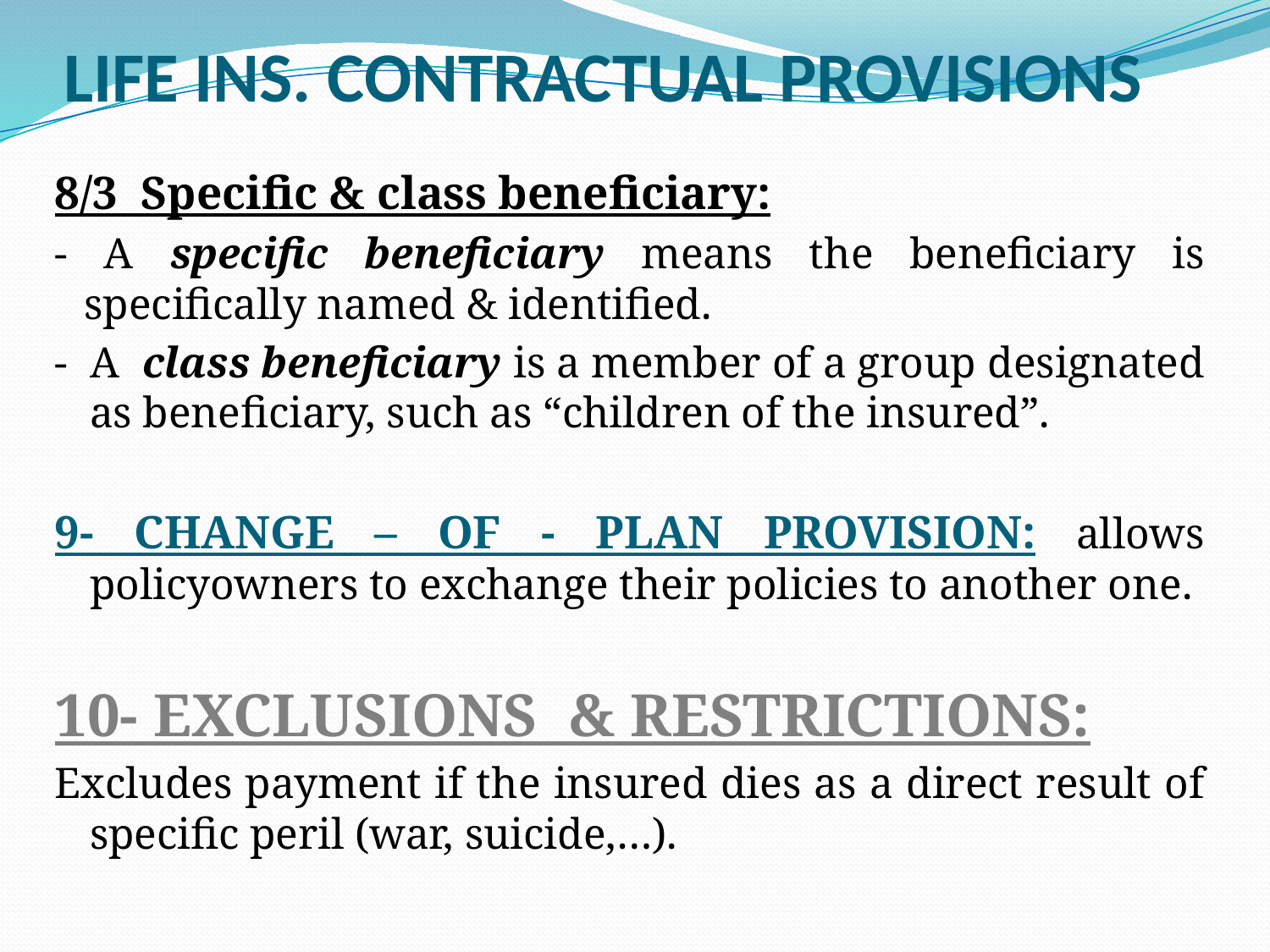

# LIFE INS. CONTRACTUAL PROVISIONS
8/3  Specific & class beneficiary:
- A specific beneficiary means the beneficiary is specifically named & identified.
-  A  class beneficiary is a member of a group designated as beneficiary, such as “children of the insured”.

9- CHANGE – OF - PLAN PROVISION: allows policyowners to exchange their policies to another one.

10- EXCLUSIONS  & RESTRICTIONS:
Excludes payment if the insured dies as a direct result of specific peril (war, suicide,…).